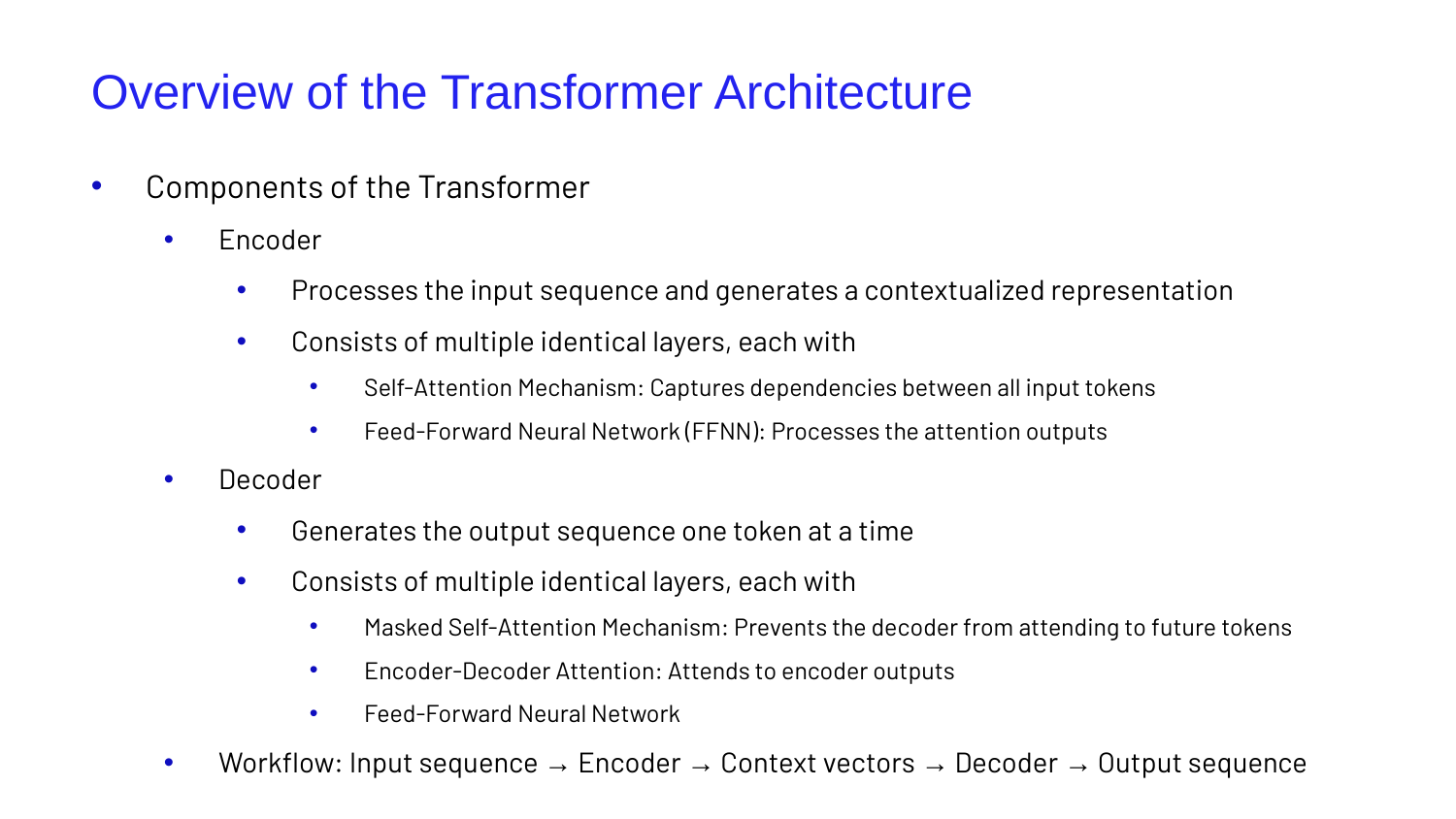

Overview of the Transformer Architecture
Components of the Transformer
Encoder
Processes the input sequence and generates a contextualized representation
Consists of multiple identical layers, each with
Self-Attention Mechanism: Captures dependencies between all input tokens
Feed-Forward Neural Network (FFNN): Processes the attention outputs
Decoder
Generates the output sequence one token at a time
Consists of multiple identical layers, each with
Masked Self-Attention Mechanism: Prevents the decoder from attending to future tokens
Encoder-Decoder Attention: Attends to encoder outputs
Feed-Forward Neural Network
Workflow: Input sequence → Encoder → Context vectors → Decoder → Output sequence